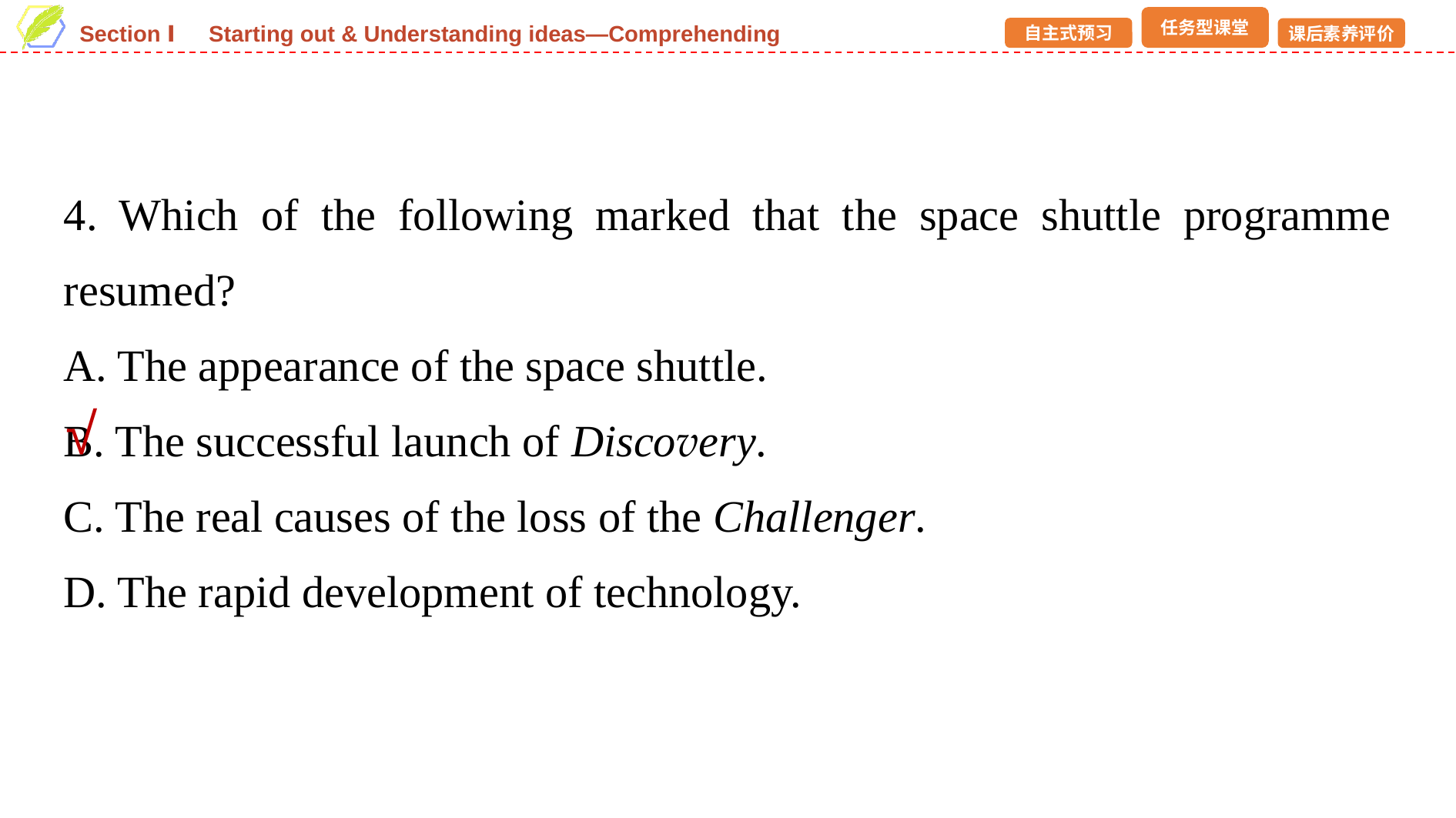

4. Which of the following marked that the space shuttle programme resumed?
A. The appearance of the space shuttle.
B. The successful launch of Discovery.
C. The real causes of the loss of the Challenger.
D. The rapid development of technology.
√